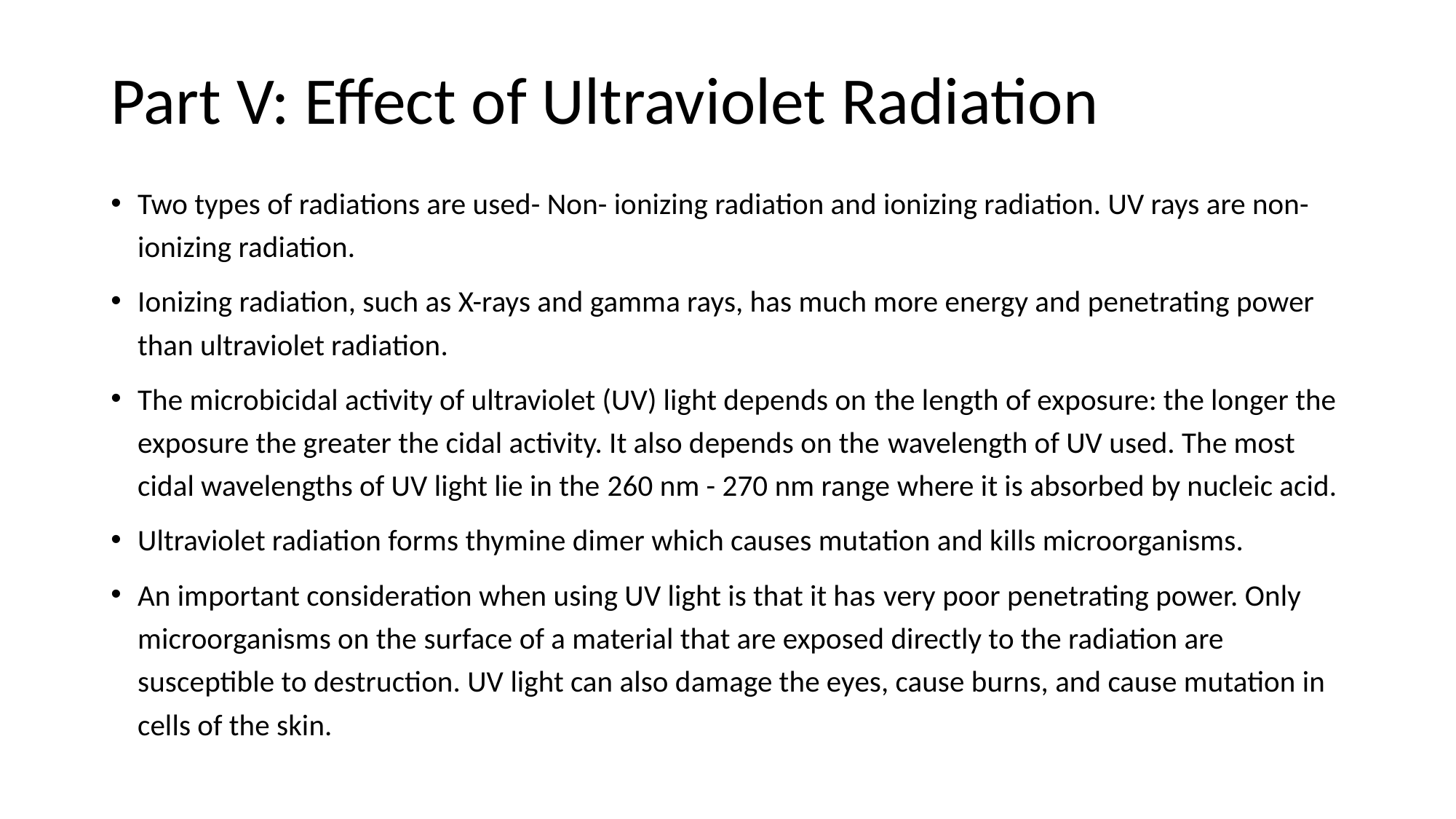

# Part V: Effect of Ultraviolet Radiation
Two types of radiations are used- Non- ionizing radiation and ionizing radiation. UV rays are non-ionizing radiation.
Ionizing radiation, such as X-rays and gamma rays, has much more energy and penetrating power than ultraviolet radiation.
The microbicidal activity of ultraviolet (UV) light depends on the length of exposure: the longer the exposure the greater the cidal activity. It also depends on the wavelength of UV used. The most cidal wavelengths of UV light lie in the 260 nm - 270 nm range where it is absorbed by nucleic acid.
Ultraviolet radiation forms thymine dimer which causes mutation and kills microorganisms.
An important consideration when using UV light is that it has very poor penetrating power. Only microorganisms on the surface of a material that are exposed directly to the radiation are susceptible to destruction. UV light can also damage the eyes, cause burns, and cause mutation in cells of the skin.